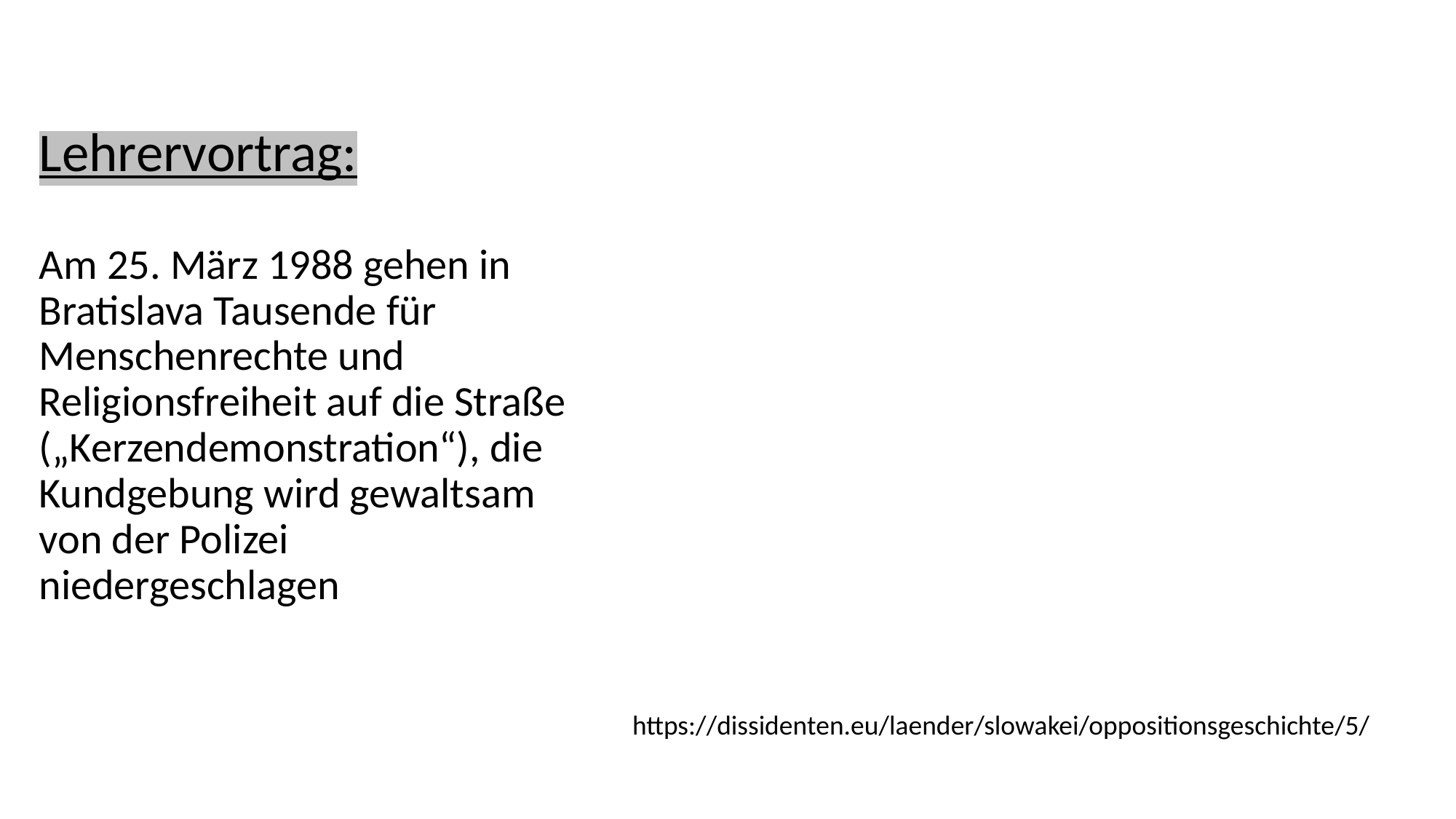

# Lehrervortrag: Am 25. März 1988 gehen in Bratislava Tausende für Menschenrechte und Religionsfreiheit auf die Straße („Kerzendemonstration“), die Kundgebung wird gewaltsam von der Polizei niedergeschlagen
https://dissidenten.eu/laender/slowakei/oppositionsgeschichte/5/